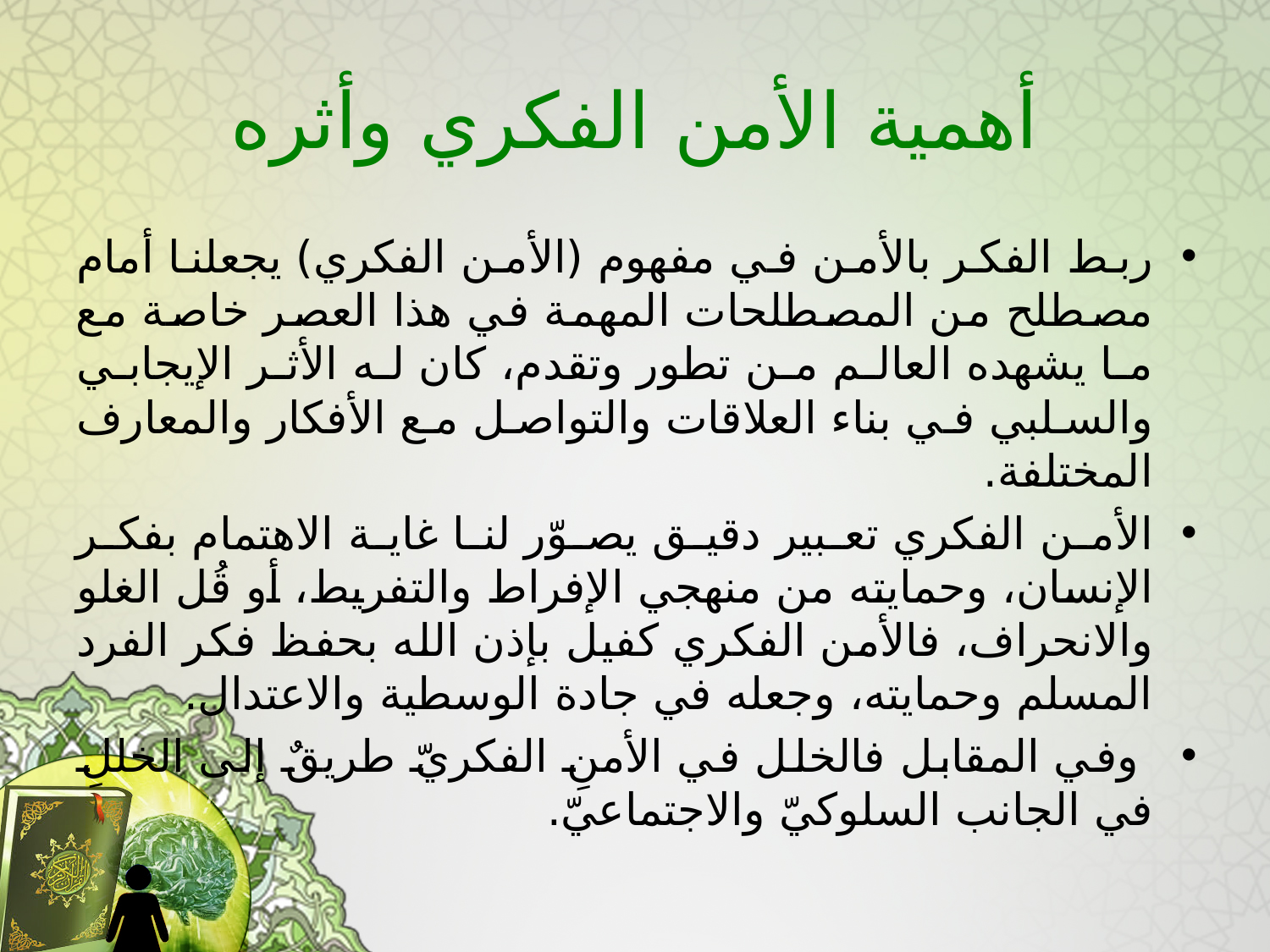

# أهمية الأمن الفكري وأثره
ربط الفكر بالأمن في مفهوم (الأمن الفكري) يجعلنا أمام مصطلح من المصطلحات المهمة في هذا العصر خاصة مع ما يشهده العالم من تطور وتقدم، كان له الأثر الإيجابي والسلبي في بناء العلاقات والتواصل مع الأفكار والمعارف المختلفة.
الأمن الفكري تعبير دقيق يصوّر لنا غاية الاهتمام بفكر الإنسان، وحمايته من منهجي الإفراط والتفريط، أو قُل الغلو والانحراف، فالأمن الفكري كفيل بإذن الله بحفظ فكر الفرد المسلم وحمايته، وجعله في جادة الوسطية والاعتدال.
 وفي المقابل فالخلل في الأمنِ الفكريّ طريقٌ إلى الخللِ في الجانب السلوكيّ والاجتماعيّ.